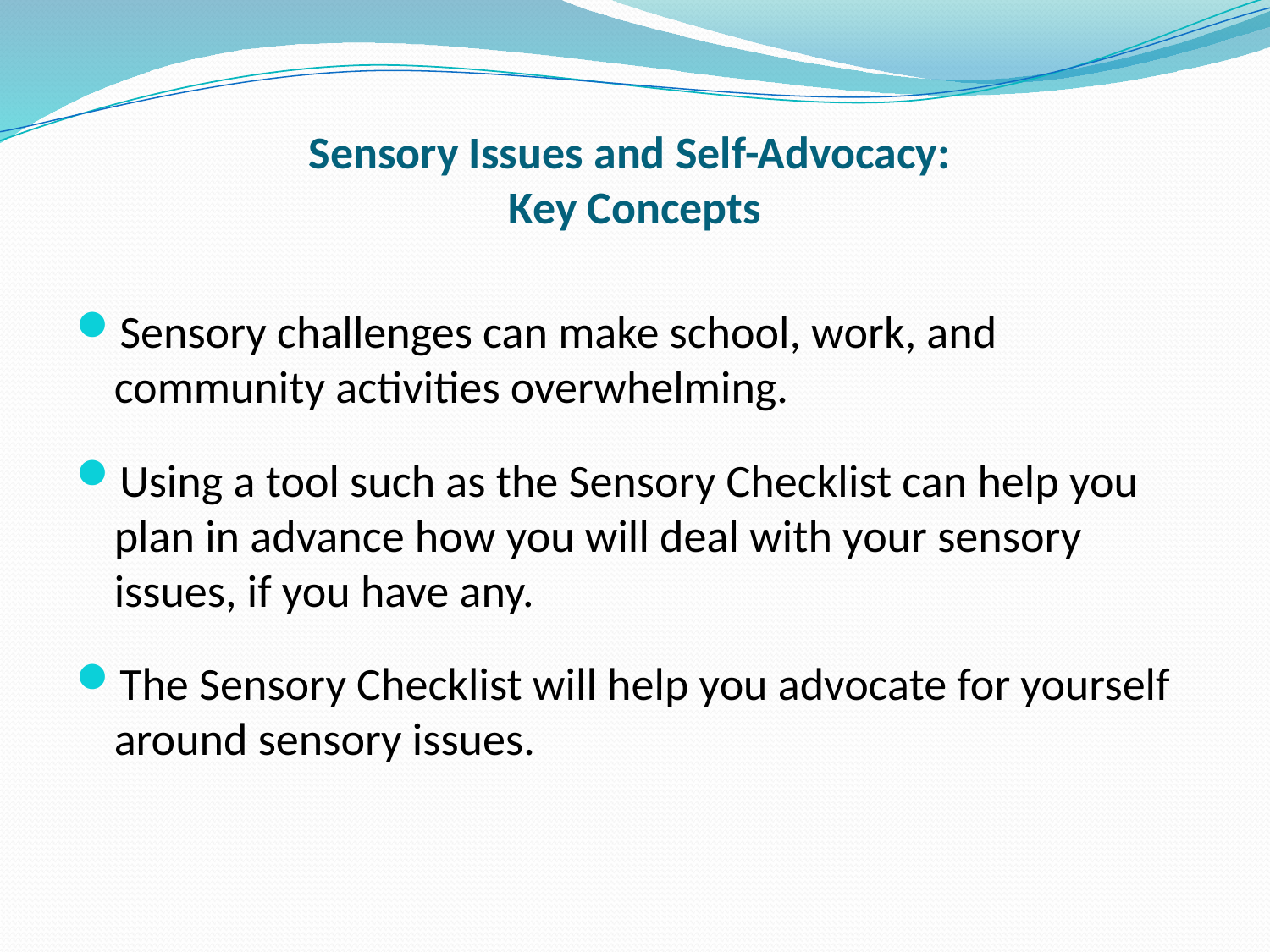

# Sensory Issues and Self-Advocacy: Key Concepts
Sensory challenges can make school, work, and community activities overwhelming.

Using a tool such as the Sensory Checklist can help you plan in advance how you will deal with your sensory issues, if you have any.

The Sensory Checklist will help you advocate for yourself around sensory issues.